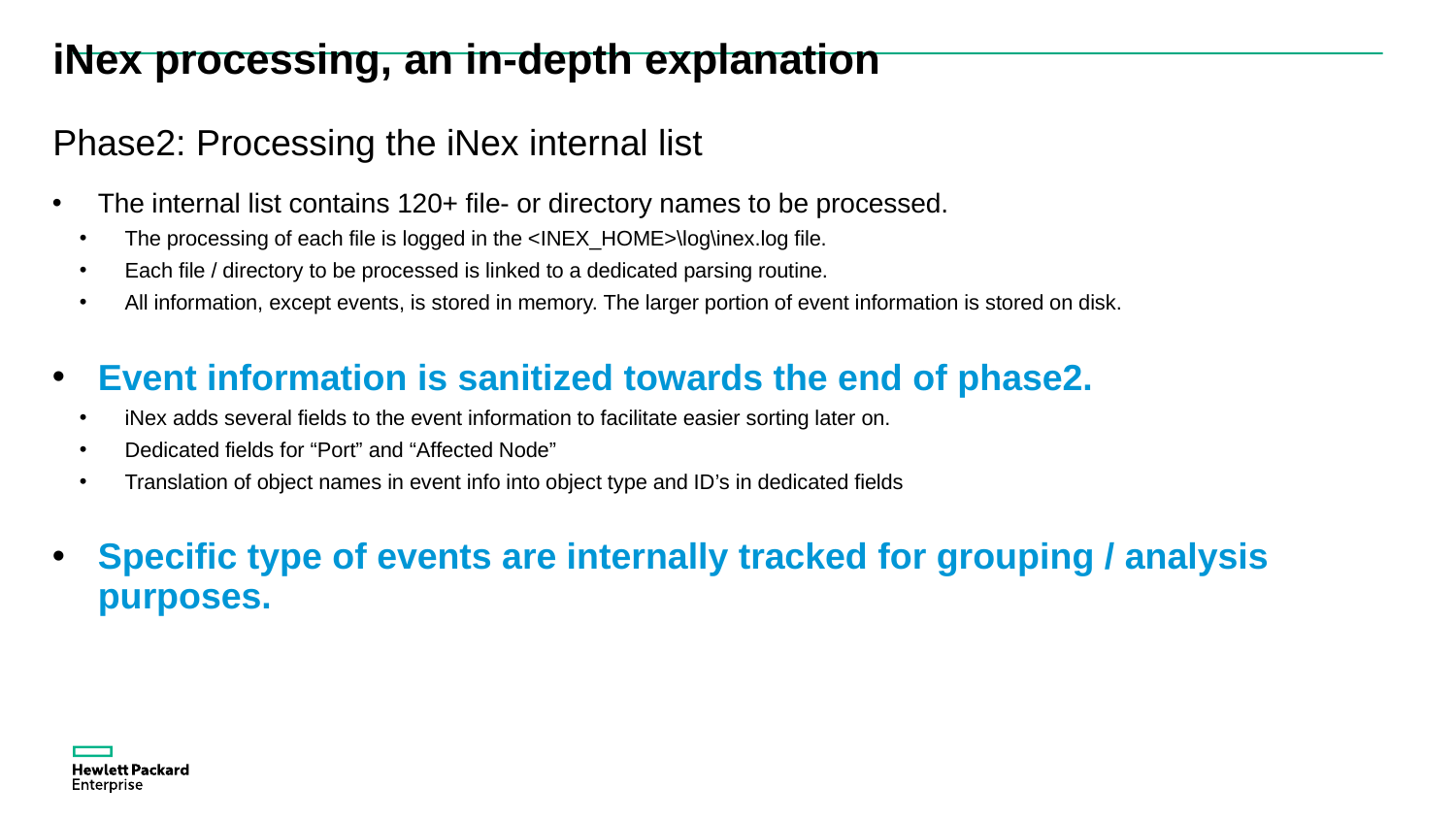

# iNex processing, an in-depth explanation
Phase2: Processing the iNex internal list
The internal list contains 120+ file- or directory names to be processed.
The processing of each file is logged in the <INEX_HOME>\log\inex.log file.
Each file / directory to be processed is linked to a dedicated parsing routine.
All information, except events, is stored in memory. The larger portion of event information is stored on disk.

Event information is sanitized towards the end of phase2.
iNex adds several fields to the event information to facilitate easier sorting later on.
Dedicated fields for “Port” and “Affected Node”
Translation of object names in event info into object type and ID’s in dedicated fields

Specific type of events are internally tracked for grouping / analysis purposes.